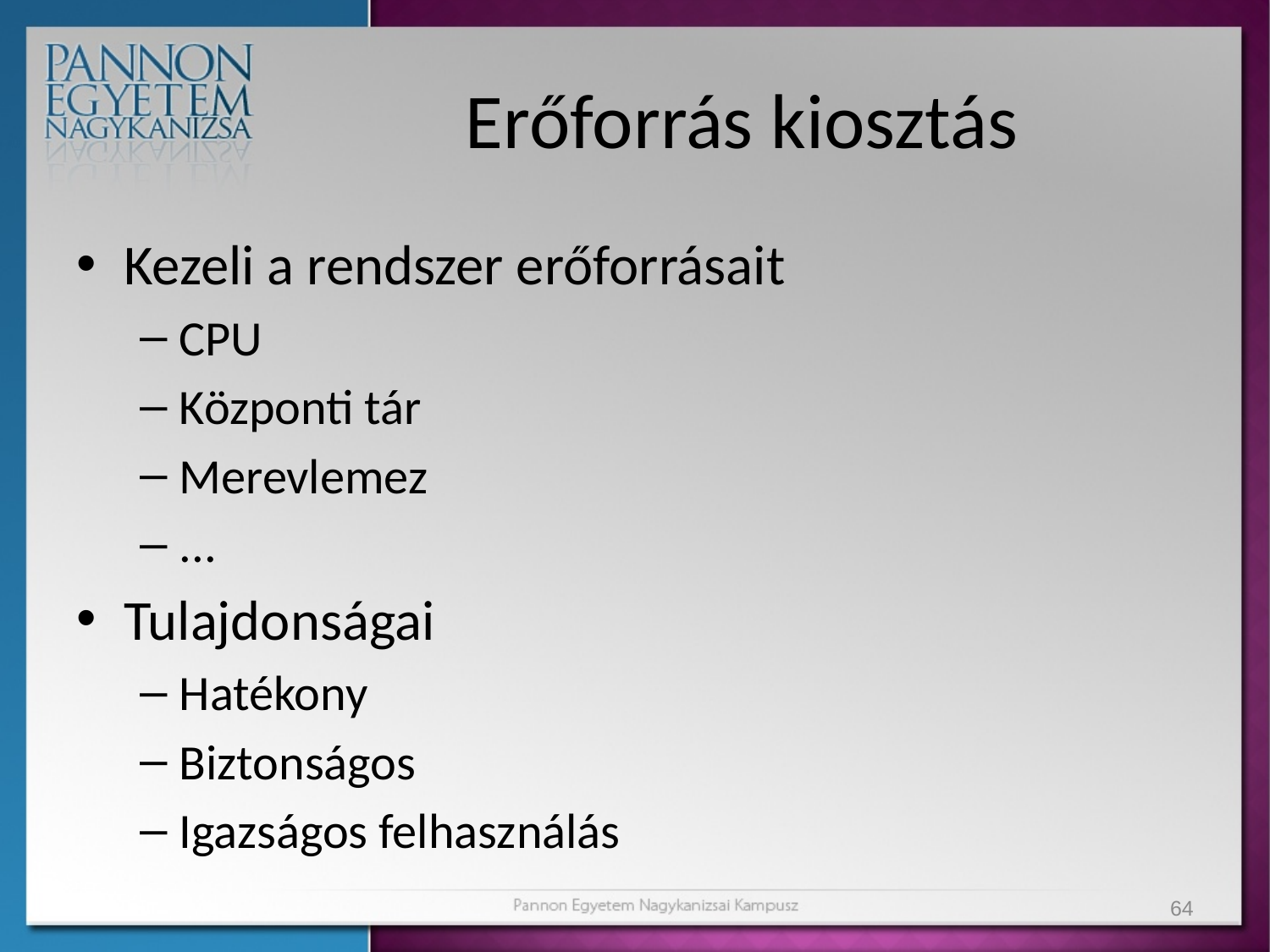

# Erőforrás kiosztás
Kezeli a rendszer erőforrásait
CPU
Központi tár
Merevlemez
...
Tulajdonságai
Hatékony
Biztonságos
Igazságos felhasználás
64